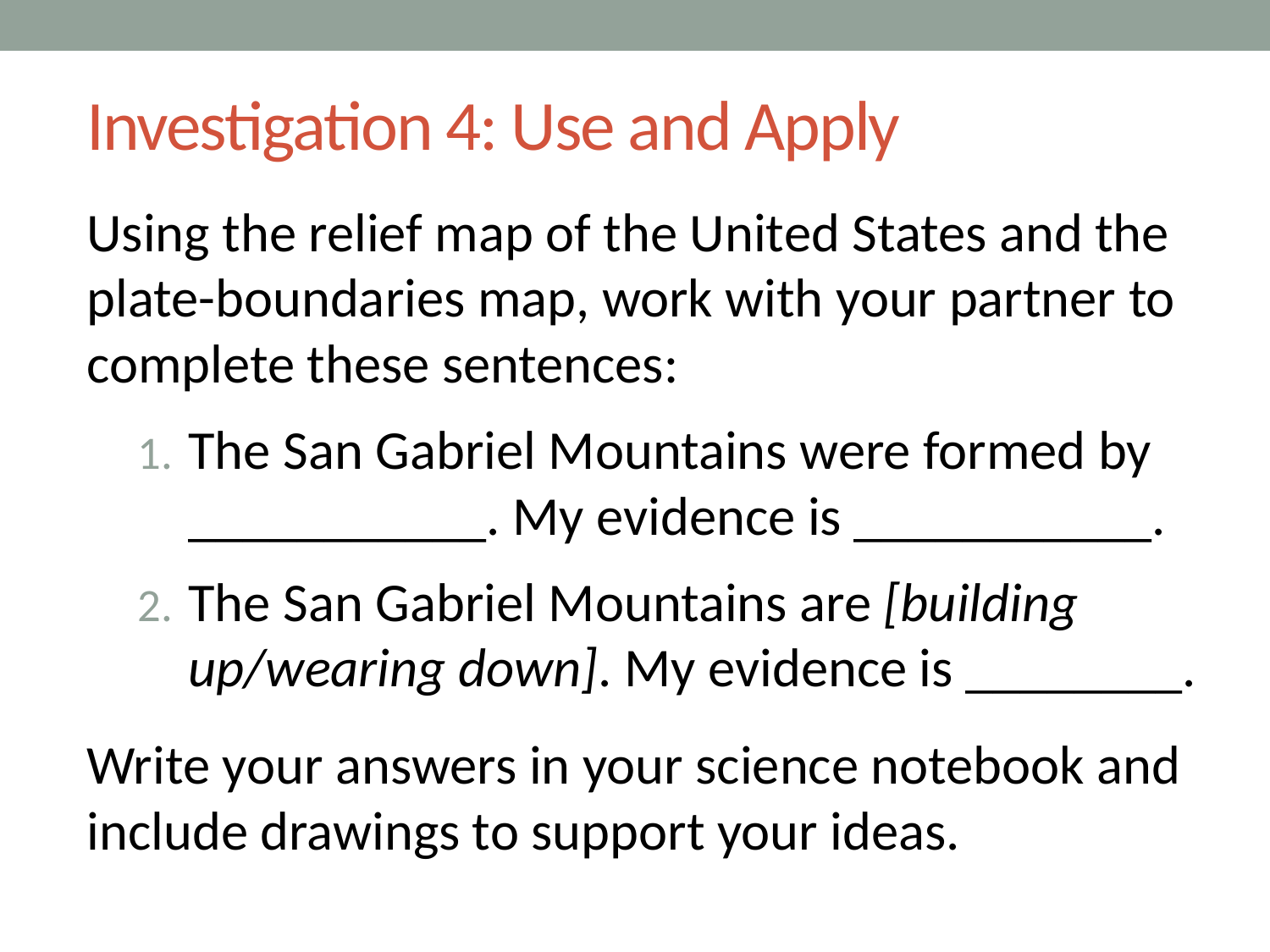

# Investigation 4: Use and Apply
Using the relief map of the United States and the plate-boundaries map, work with your partner to complete these sentences:
The San Gabriel Mountains were formed by ___________. My evidence is ___________.
The San Gabriel Mountains are [building up/wearing down]. My evidence is ________.
Write your answers in your science notebook and include drawings to support your ideas.